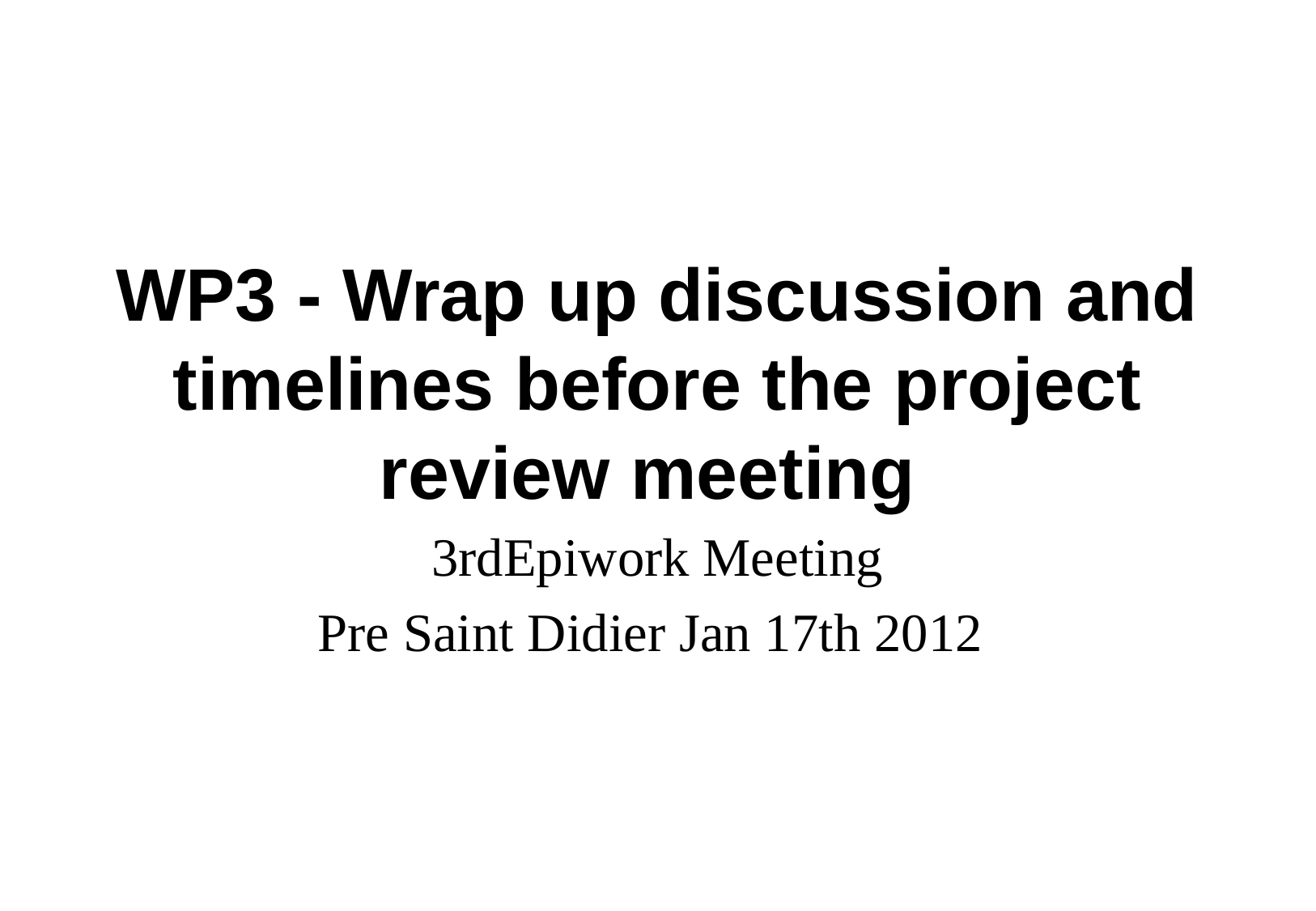

# WP3 - Wrap up discussion and timelines before the project review meeting
3rdEpiwork Meeting
Pre Saint Didier Jan 17th 2012